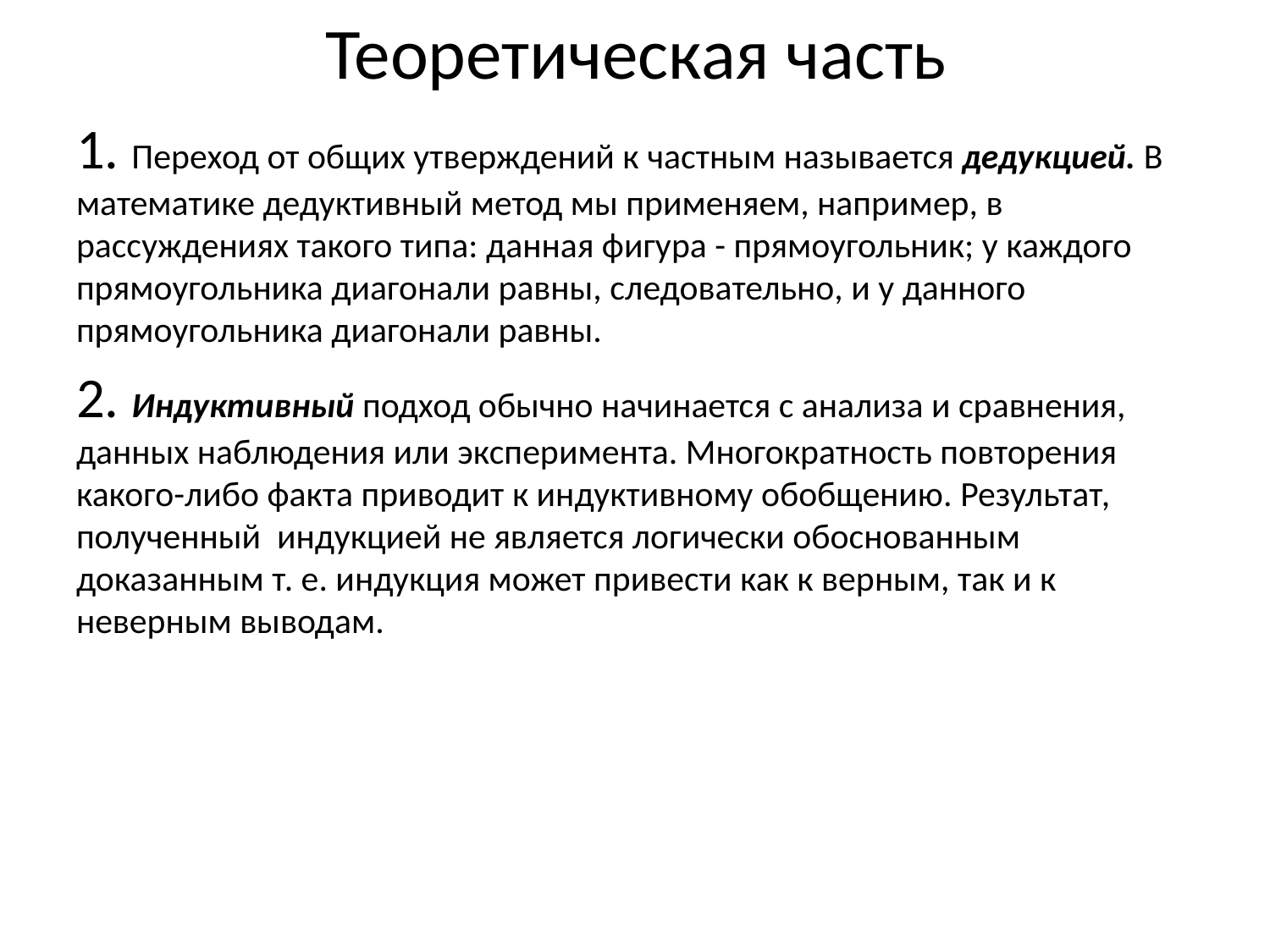

# Теоретическая часть
1. Переход от общих утверждений к частным называется дедук­цией. В математике дедуктивный метод мы применяем, например, в рассуждениях такого типа: данная фигура - прямоугольник; у каждого прямоугольника диагонали равны, следовательно, и у данного прямоугольника диагонали равны.
2. Индуктивный подход обычно начинается с анализа и сравнения, данных наблюдения или эксперимента. Многократность повторения какого-либо факта приводит к индуктивному обобщению. Результат, полученный  индукцией не является логически обоснованным доказанным т. е. индукция может привести как к верным, так и к неверным выводам.